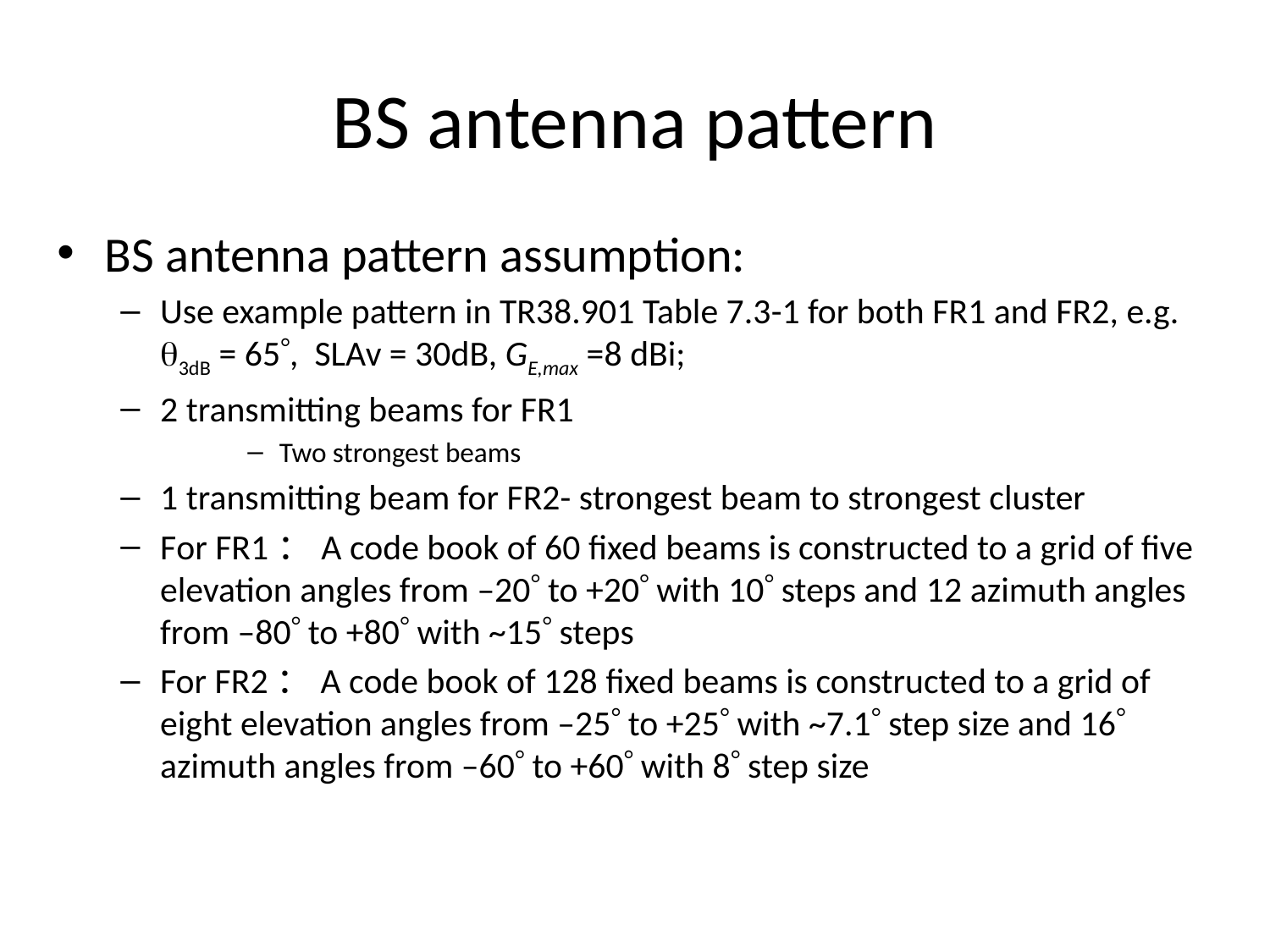

# BS antenna pattern
BS antenna pattern assumption:
Use example pattern in TR38.901 Table 7.3-1 for both FR1 and FR2, e.g. θ3dB = 65°,  SLAv = 30dB, GE,max =8 dBi;
2 transmitting beams for FR1
Two strongest beams
1 transmitting beam for FR2- strongest beam to strongest cluster
For FR1：A code book of 60 fixed beams is constructed to a grid of five elevation angles from –20° to +20° with 10° steps and 12 azimuth angles from –80° to +80° with ~15° steps
For FR2：A code book of 128 fixed beams is constructed to a grid of eight elevation angles from –25° to +25° with ~7.1° step size and 16° azimuth angles from –60° to +60° with 8° step size